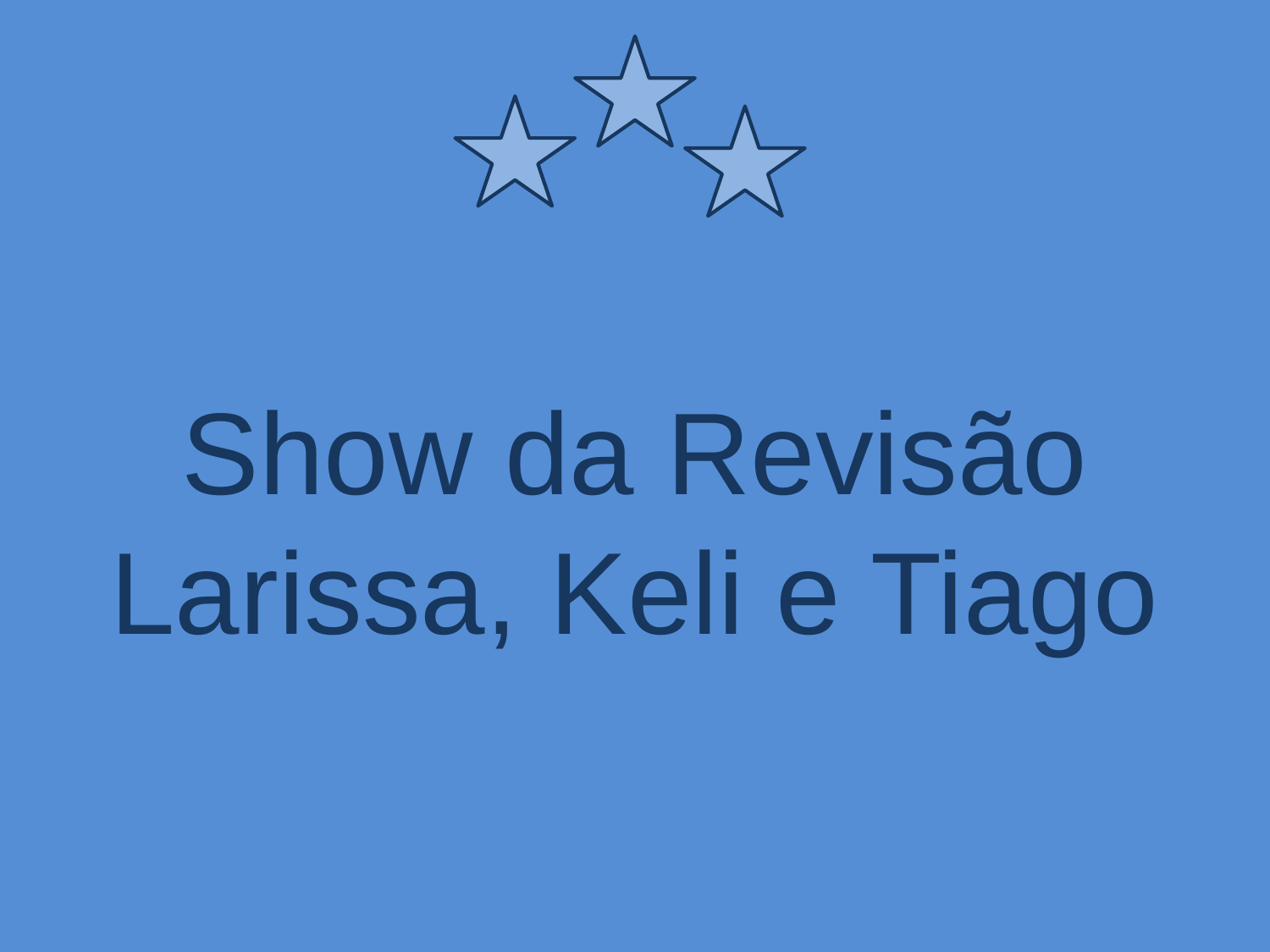

# Show da Revisão Larissa, Keli e Tiago